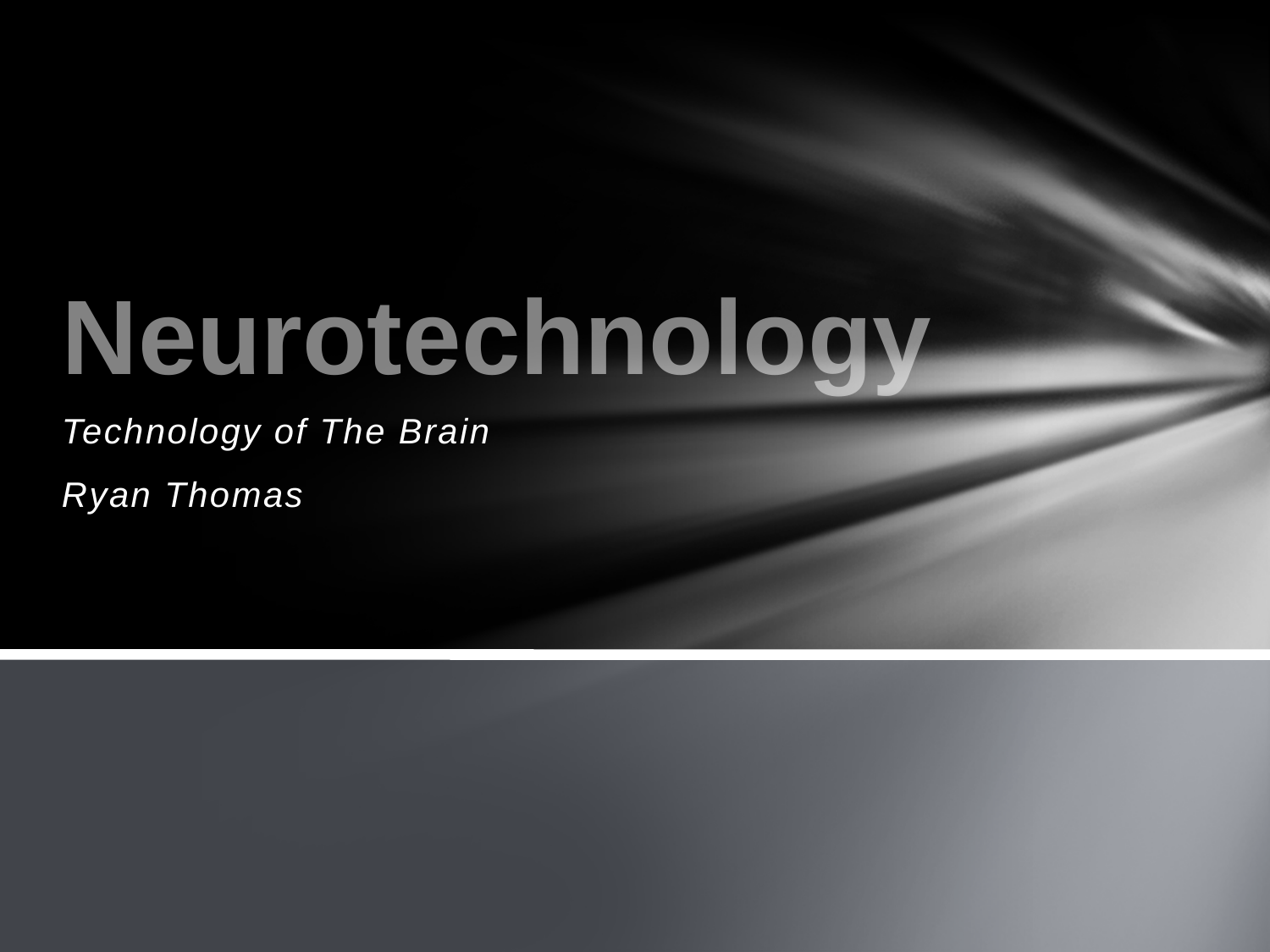

# Neurotechnology
Technology of The Brain
Ryan Thomas